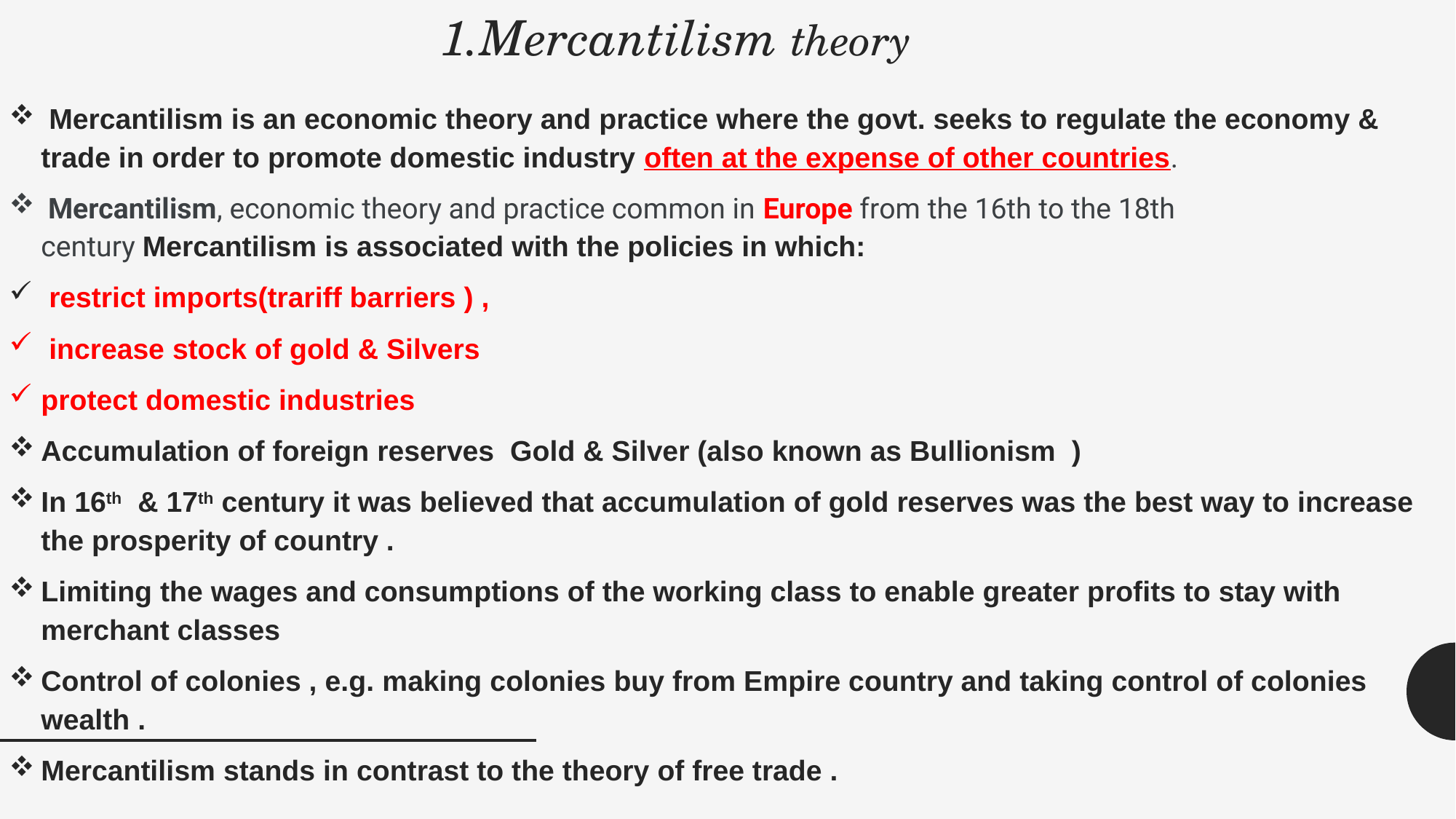

# 1.Mercantilism theory
 Mercantilism is an economic theory and practice where the govt. seeks to regulate the economy & trade in order to promote domestic industry often at the expense of other countries.
 Mercantilism, economic theory and practice common in Europe from the 16th to the 18th century Mercantilism is associated with the policies in which:
 restrict imports(trariff barriers ) ,
 increase stock of gold & Silvers
protect domestic industries
Accumulation of foreign reserves  Gold & Silver (also known as Bullionism  )
In 16th  & 17th century it was believed that accumulation of gold reserves was the best way to increase the prosperity of country .
Limiting the wages and consumptions of the working class to enable greater profits to stay with merchant classes
Control of colonies , e.g. making colonies buy from Empire country and taking control of colonies wealth .
Mercantilism stands in contrast to the theory of free trade .